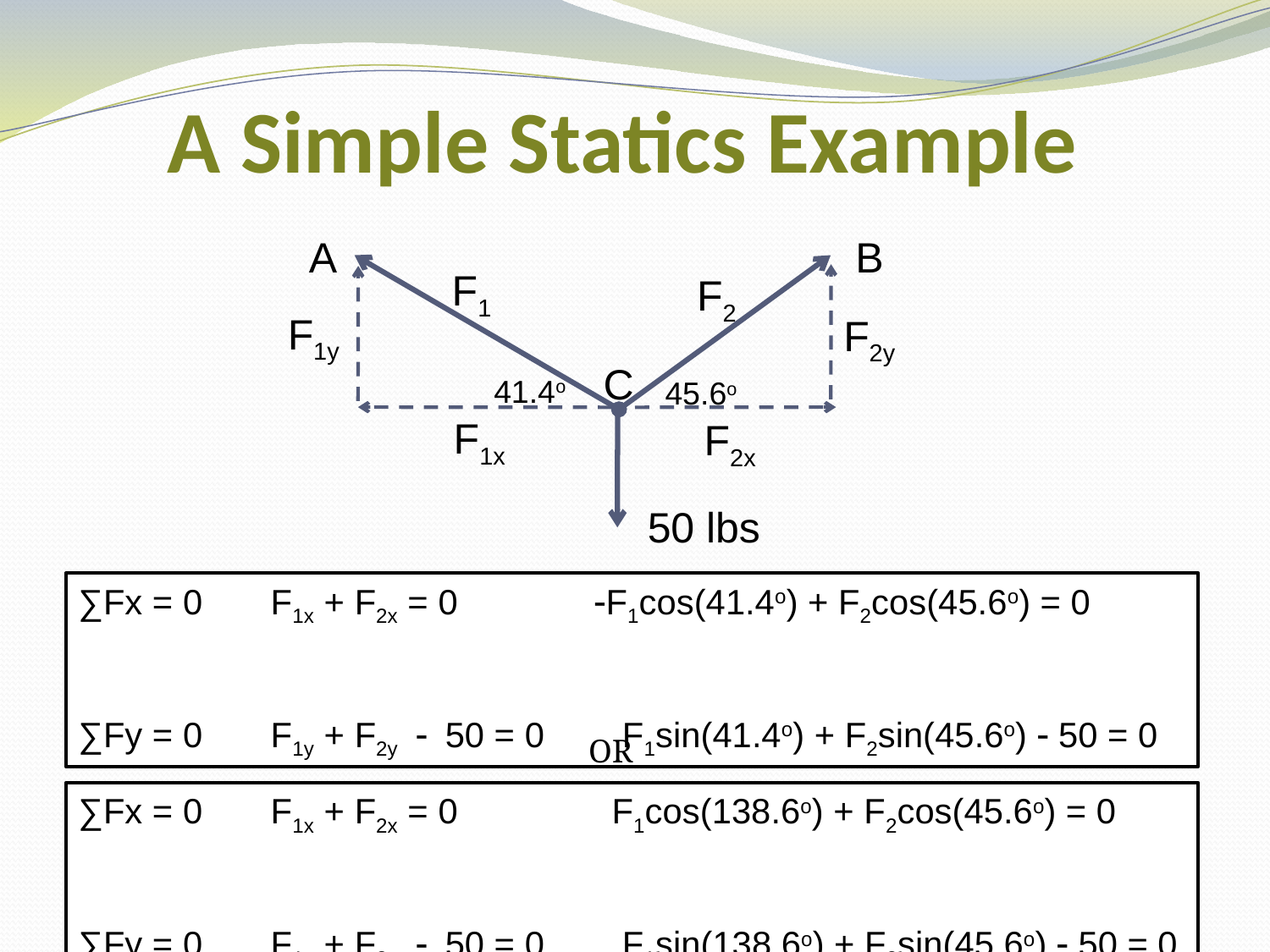

# A Simple Statics Example
B
A
F1
F2
F1y
F2y
C
45.6o
F1x
F2x
50 lbs
41.4o
∑Fx = 0       F1x + F2x = 0              −F1cos(41.4o) + F2cos(45.6o) = 0

∑Fy = 0       F1y + F2y − 50 = 0        F1sin(41.4o) + F2sin(45.6o) − 50 = 0
OR
∑Fx = 0       F1x + F2x = 0               F1cos(138.6o) + F2cos(45.6o) = 0

∑Fy = 0       F1y + F2y − 50 = 0        F1sin(138.6o) + F2sin(45.6o) − 50 = 0